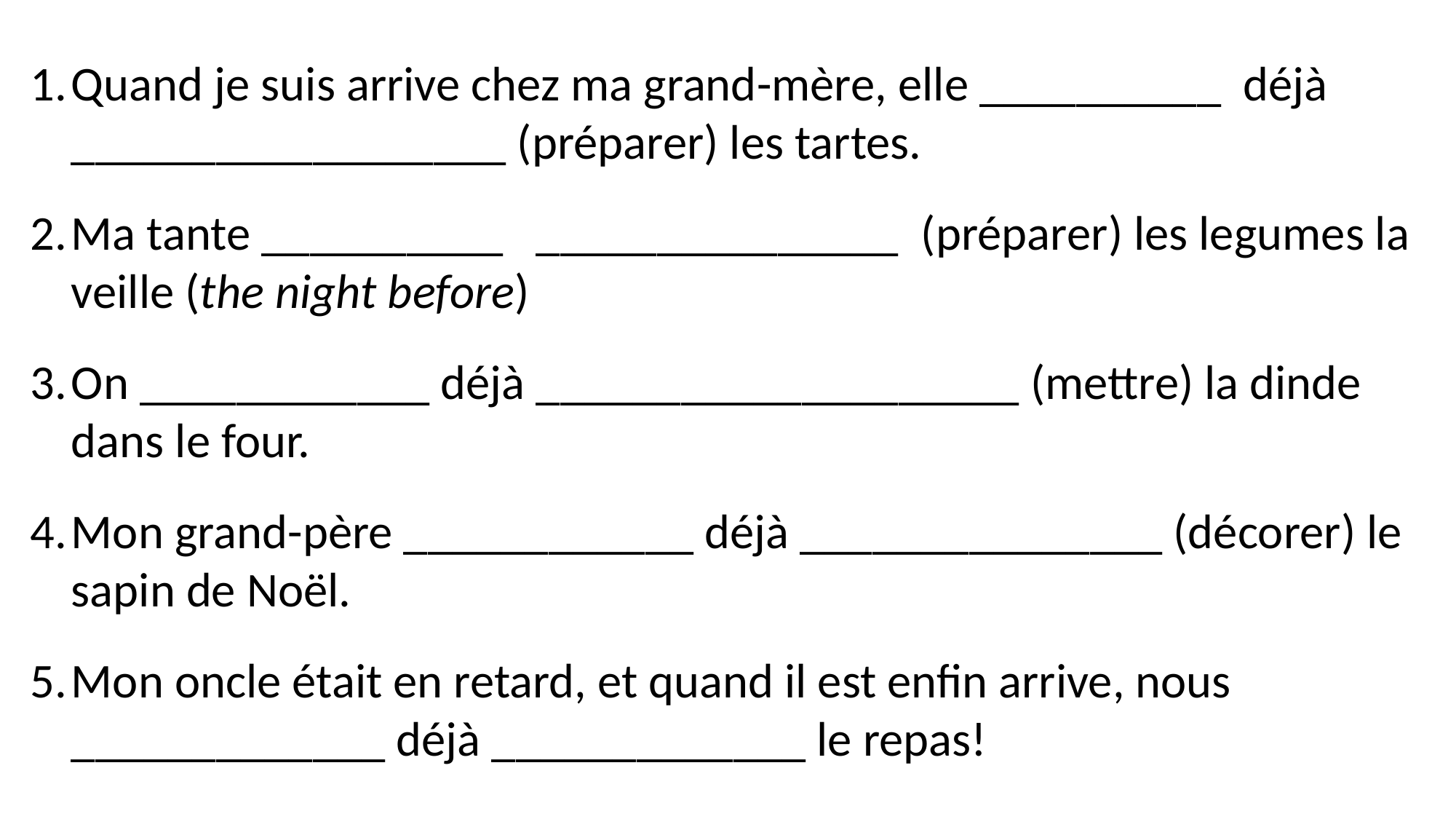

Quand je suis arrive chez ma grand-mère, elle __________  déjà __________________ (préparer) les tartes.

Ma tante __________   _______________  (préparer) les legumes la veille (the night before)

On ____________ déjà ____________________ (mettre) la dinde dans le four.

Mon grand-père ____________ déjà _______________ (décorer) le sapin de Noël.

Mon oncle était en retard, et quand il est enfin arrive, nous _____________ déjà _____________ le repas!